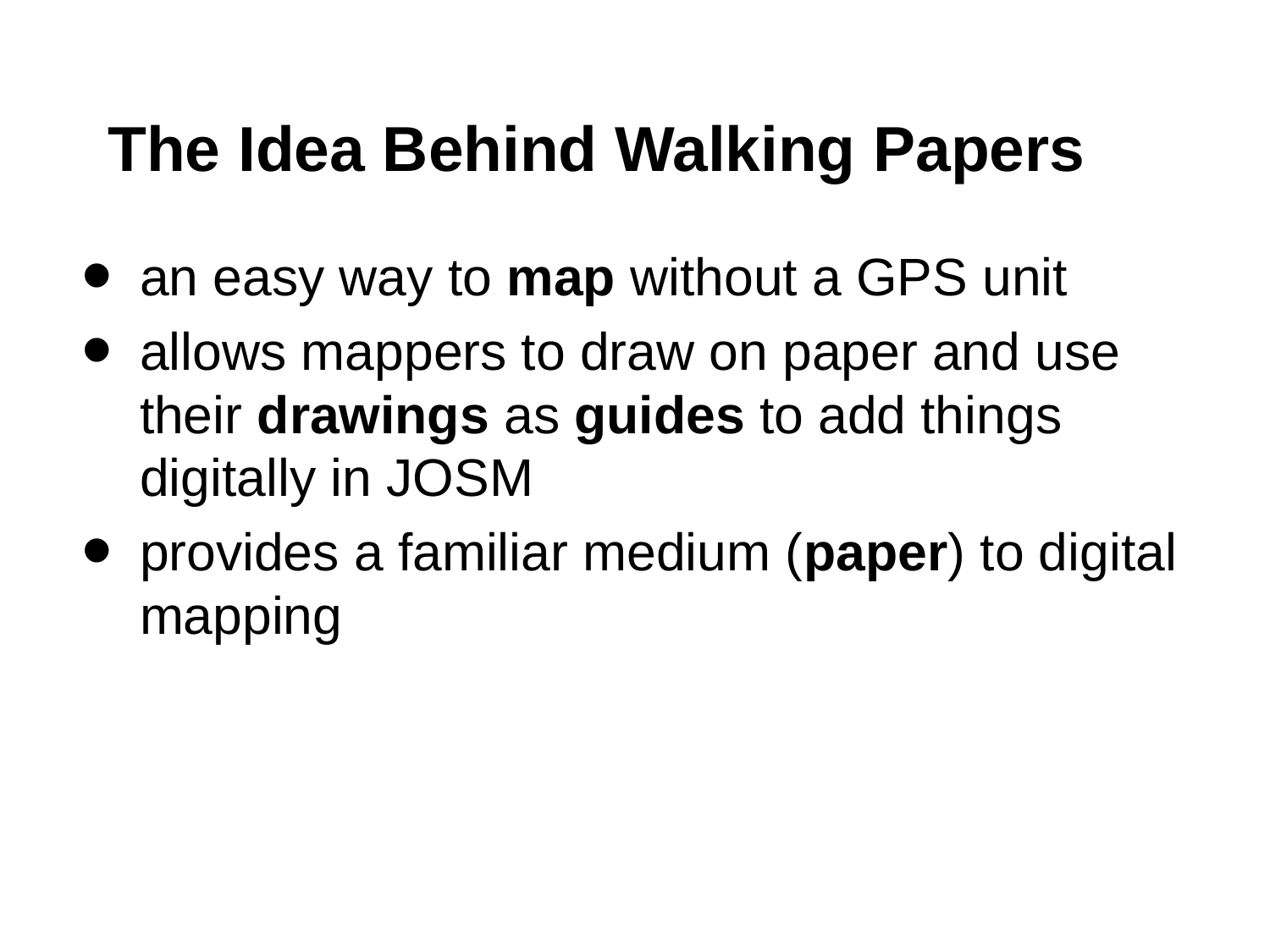

# The Idea Behind Walking Papers
an easy way to map without a GPS unit
allows mappers to draw on paper and use their drawings as guides to add things digitally in JOSM
provides a familiar medium (paper) to digital mapping